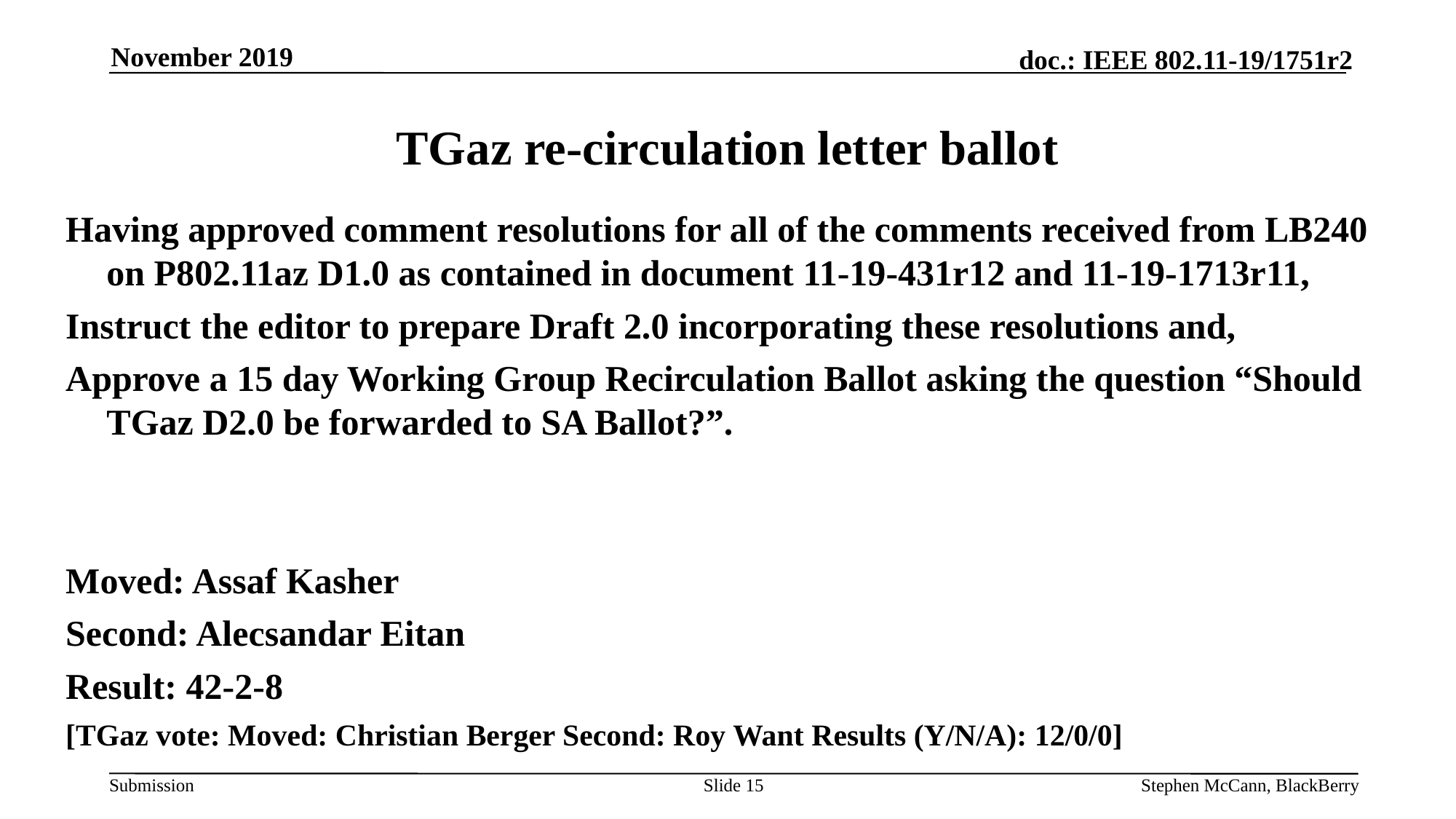

November 2019
# TGaz re-circulation letter ballot
Having approved comment resolutions for all of the comments received from LB240 on P802.11az D1.0 as contained in document 11-19-431r12 and 11-19-1713r11,
Instruct the editor to prepare Draft 2.0 incorporating these resolutions and,
Approve a 15 day Working Group Recirculation Ballot asking the question “Should TGaz D2.0 be forwarded to SA Ballot?”.

Moved: Assaf Kasher
Second: Alecsandar Eitan
Result: 42-2-8
[TGaz vote: Moved: Christian Berger Second: Roy Want Results (Y/N/A): 12/0/0]

Slide 15
Stephen McCann, BlackBerry